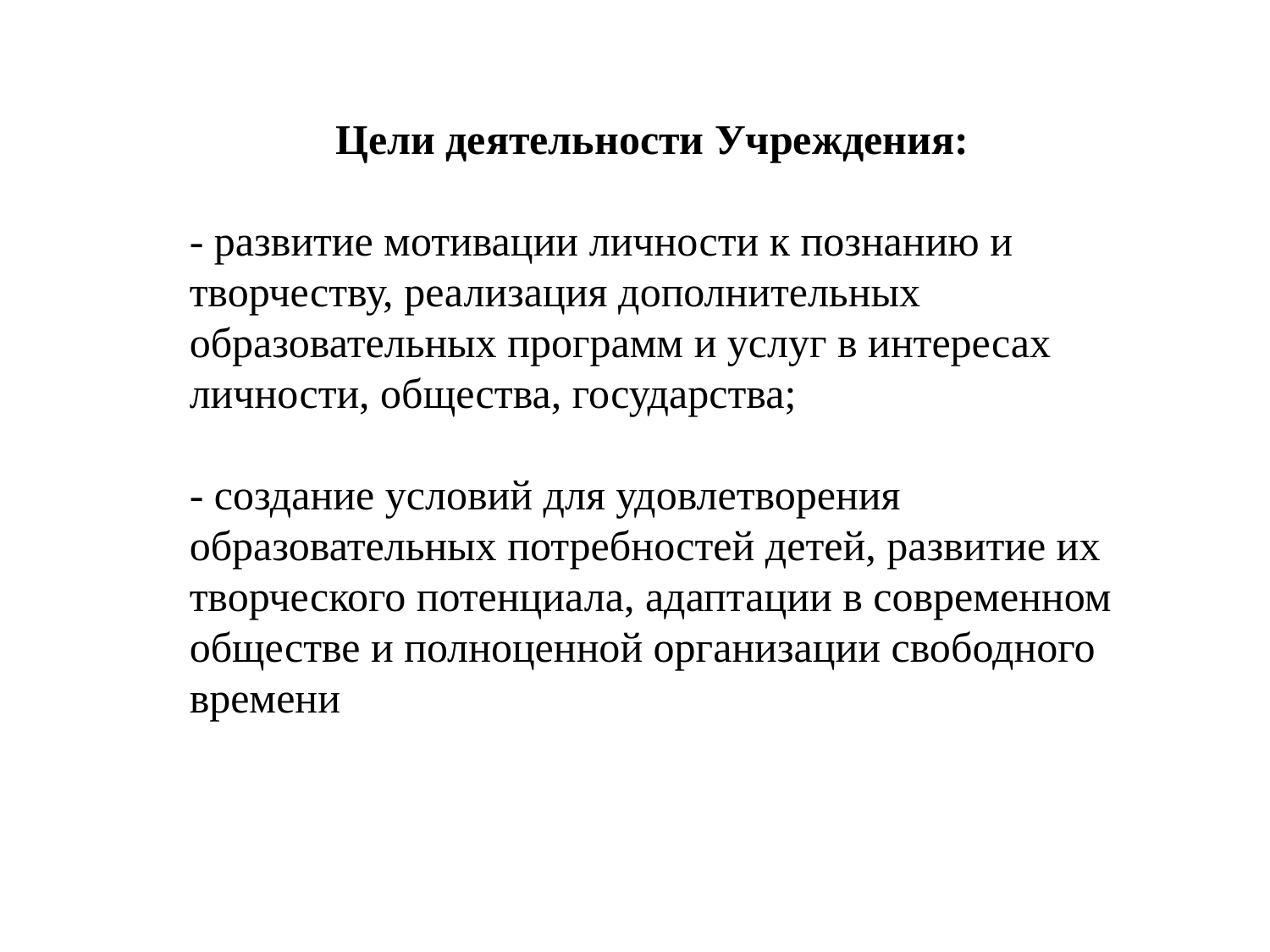

Цели деятельности Учреждения:

- развитие мотивации личности к познанию и творчеству, реализация дополнительных образовательных программ и услуг в интересах личности, общества, государства;

- создание условий для удовлетворения образовательных потребностей детей, развитие их творческого потенциала, адаптации в современном обществе и полноценной организации свободного времени